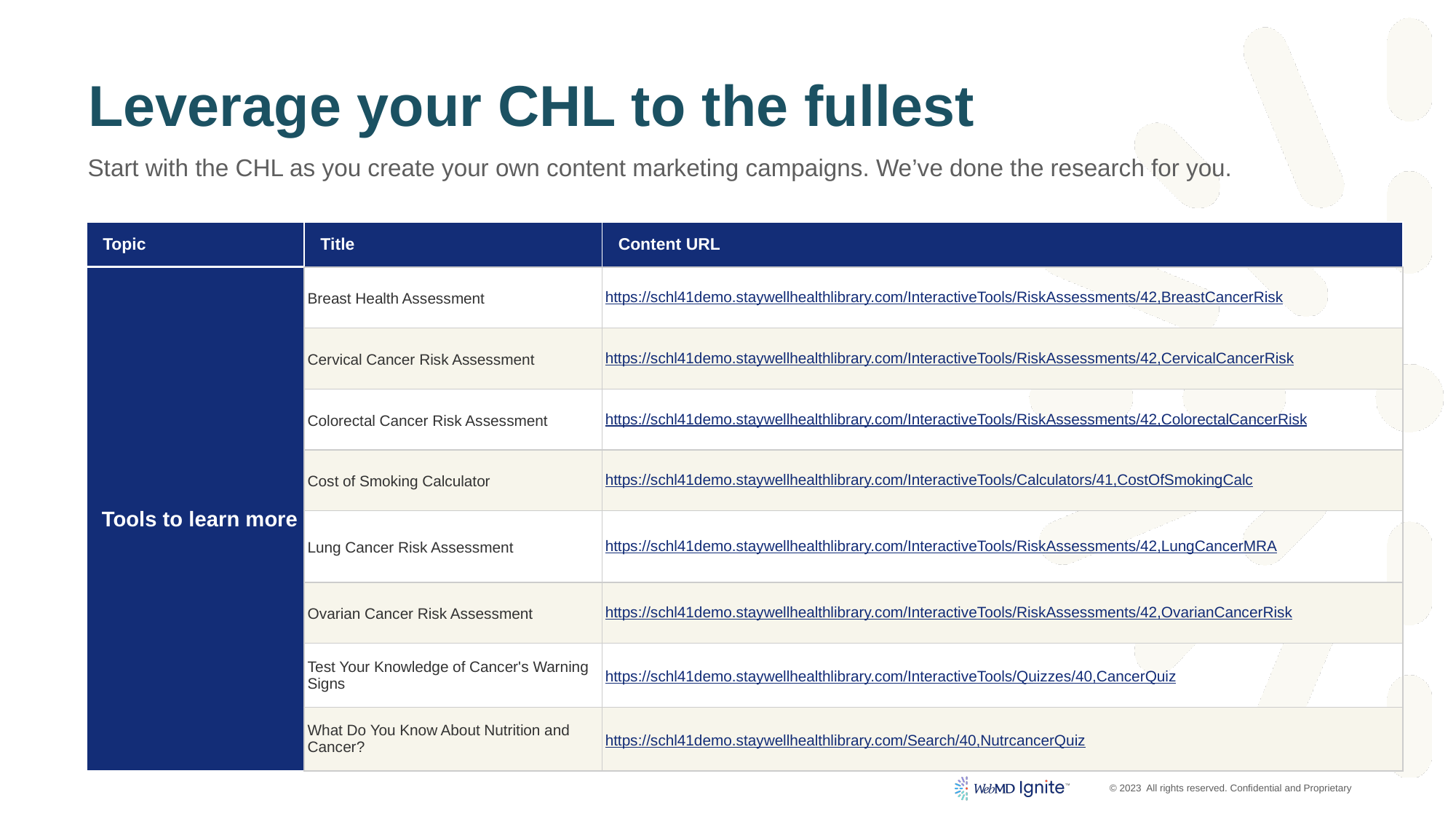

# Leverage your CHL to the fullest
Start with the CHL as you create your own content marketing campaigns. We’ve done the research for you.
| Topic | Title | Content URL |
| --- | --- | --- |
| Tools to learn more | Breast Health Assessment | https://schl41demo.staywellhealthlibrary.com/InteractiveTools/RiskAssessments/42,BreastCancerRisk |
|  | Cervical Cancer Risk Assessment | https://schl41demo.staywellhealthlibrary.com/InteractiveTools/RiskAssessments/42,CervicalCancerRisk |
|  | Colorectal Cancer Risk Assessment | https://schl41demo.staywellhealthlibrary.com/InteractiveTools/RiskAssessments/42,ColorectalCancerRisk |
|  | Cost of Smoking Calculator | https://schl41demo.staywellhealthlibrary.com/InteractiveTools/Calculators/41,CostOfSmokingCalc |
|  | Lung Cancer Risk Assessment | https://schl41demo.staywellhealthlibrary.com/InteractiveTools/RiskAssessments/42,LungCancerMRA |
|  | Ovarian Cancer Risk Assessment | https://schl41demo.staywellhealthlibrary.com/InteractiveTools/RiskAssessments/42,OvarianCancerRisk |
|  | Test Your Knowledge of Cancer's Warning Signs | https://schl41demo.staywellhealthlibrary.com/InteractiveTools/Quizzes/40,CancerQuiz |
|  | What Do You Know About Nutrition and Cancer? | https://schl41demo.staywellhealthlibrary.com/Search/40,NutrcancerQuiz |